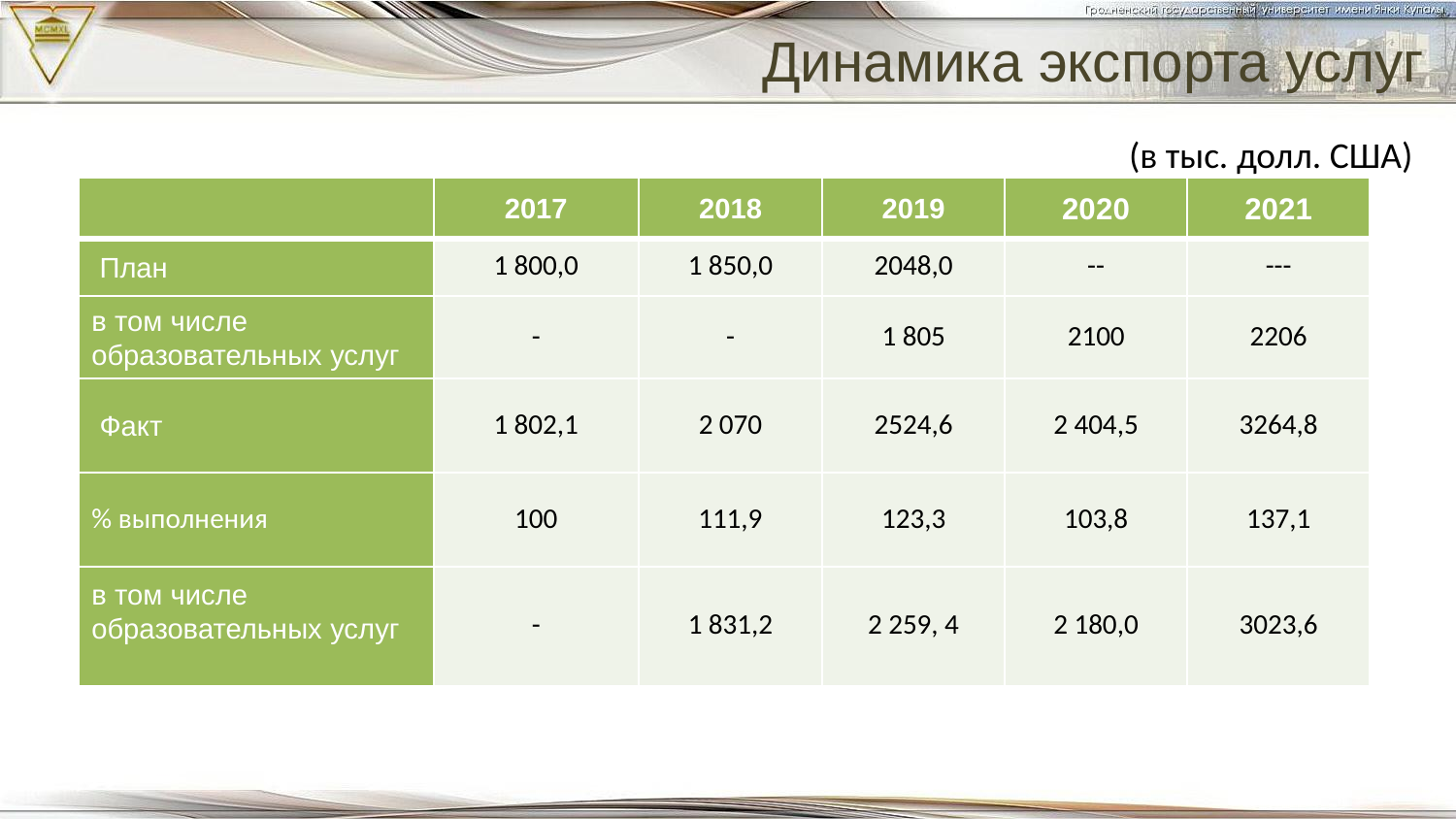

Динамика экспорта услуг
(в тыс. долл. США)
|  | 2017 | 2018 | 2019 | 2020 | 2021 |
| --- | --- | --- | --- | --- | --- |
| План | 1 800,0 | 1 850,0 | 2048,0 | -- | --- |
| в том числе образовательных услуг | - | - | 1 805 | 2100 | 2206 |
| Факт | 1 802,1 | 2 070 | 2524,6 | 2 404,5 | 3264,8 |
| % выполнения | 100 | 111,9 | 123,3 | 103,8 | 137,1 |
| в том числе образовательных услуг | - | 1 831,2 | 2 259, 4 | 2 180,0 | 3023,6 |